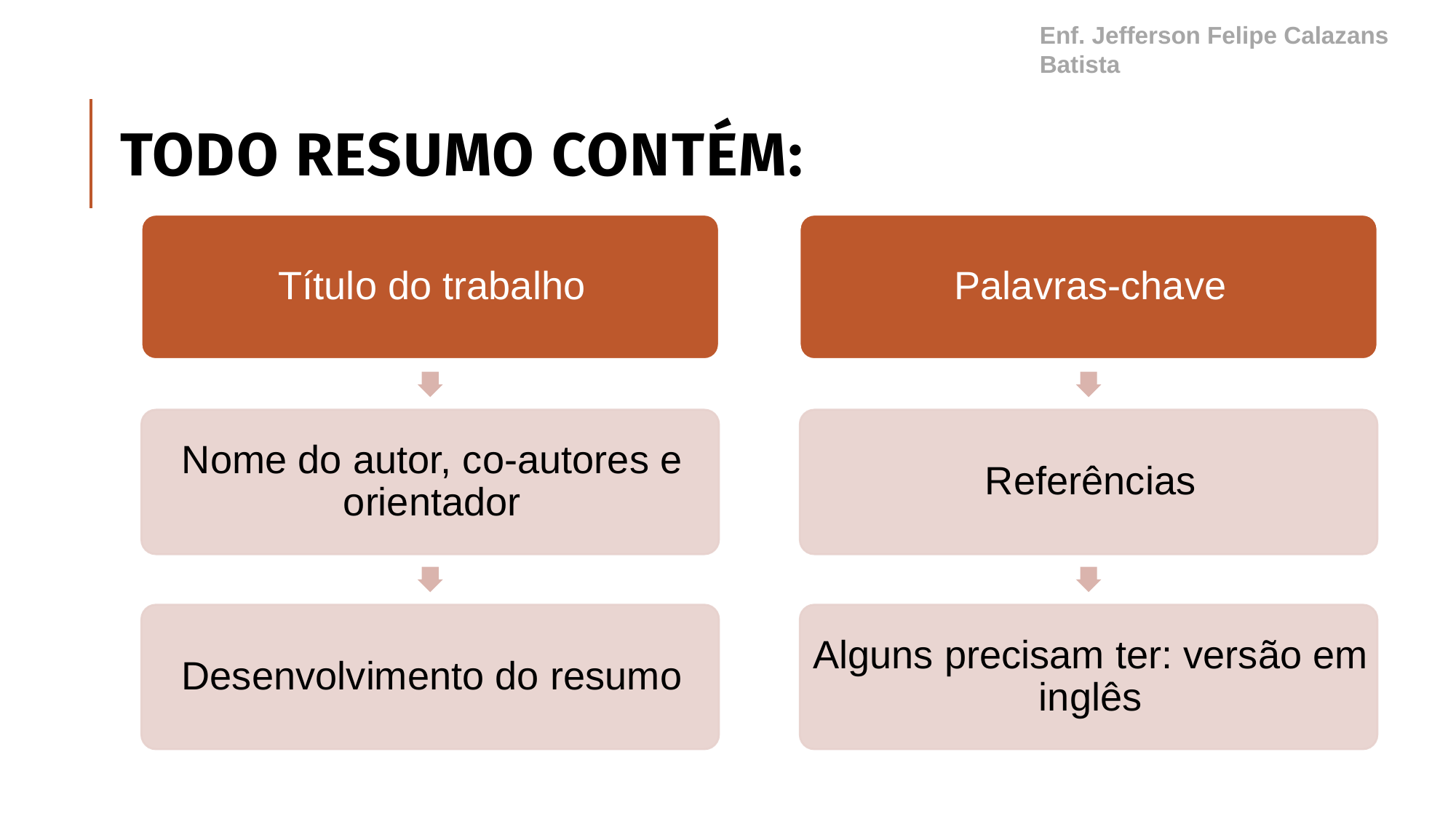

Enf. Jefferson Felipe Calazans Batista
# Todo resumo contém:
Título do trabalho
Nome do autor, co-autores e orientador
Desenvolvimento do resumo
Palavras-chave
Referências
Alguns precisam ter: versão em inglês